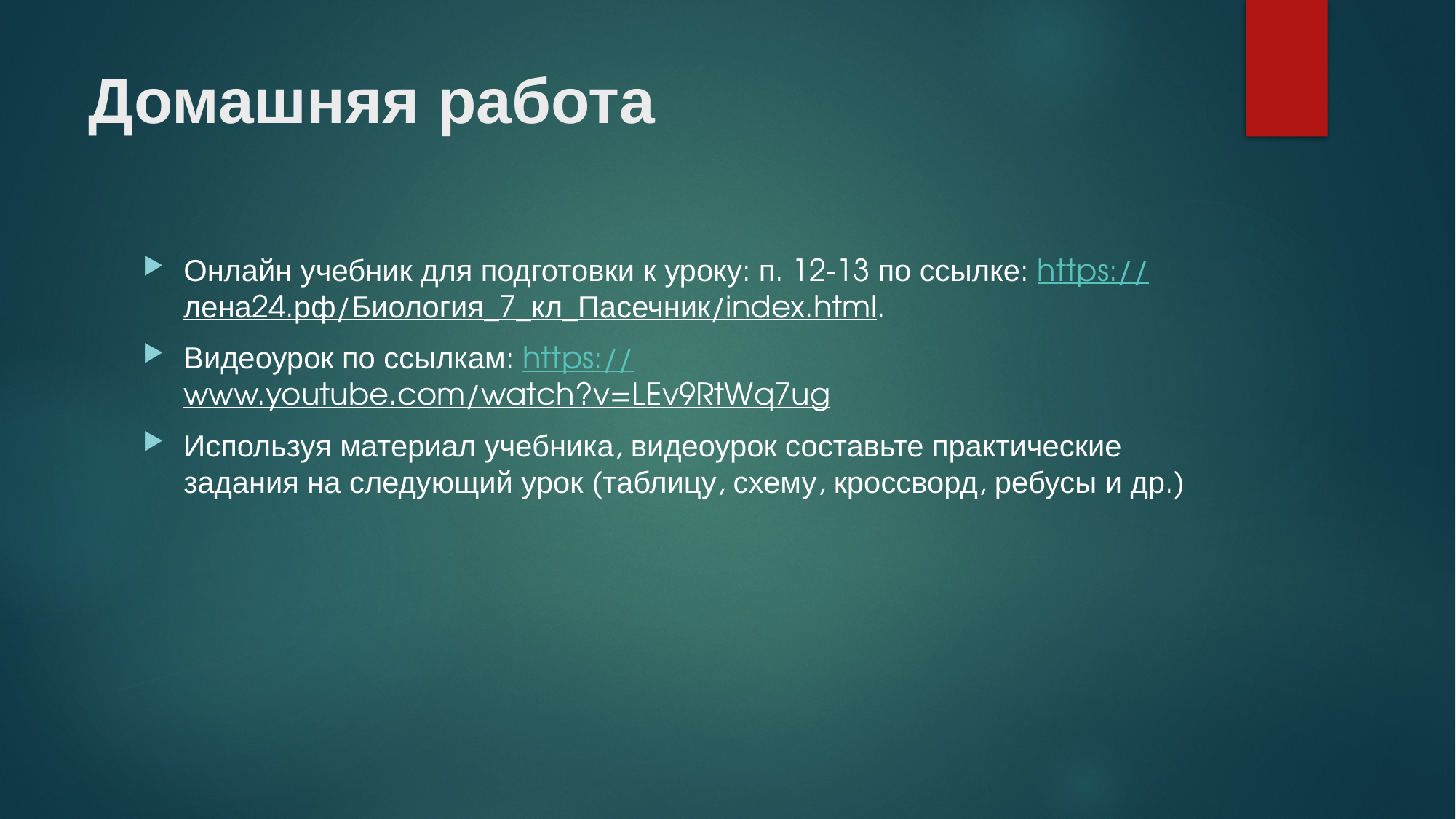

# Домашняя работа
Онлайн учебник для подготовки к уроку: п. 12-13 по ссылке: https://лена24.рф/Биология_7_кл_Пасечник/index.html.
Видеоурок по ссылкам: https://www.youtube.com/watch?v=LEv9RtWq7ug
Используя материал учебника, видеоурок составьте практические задания на следующий урок (таблицу, схему, кроссворд, ребусы и др.)